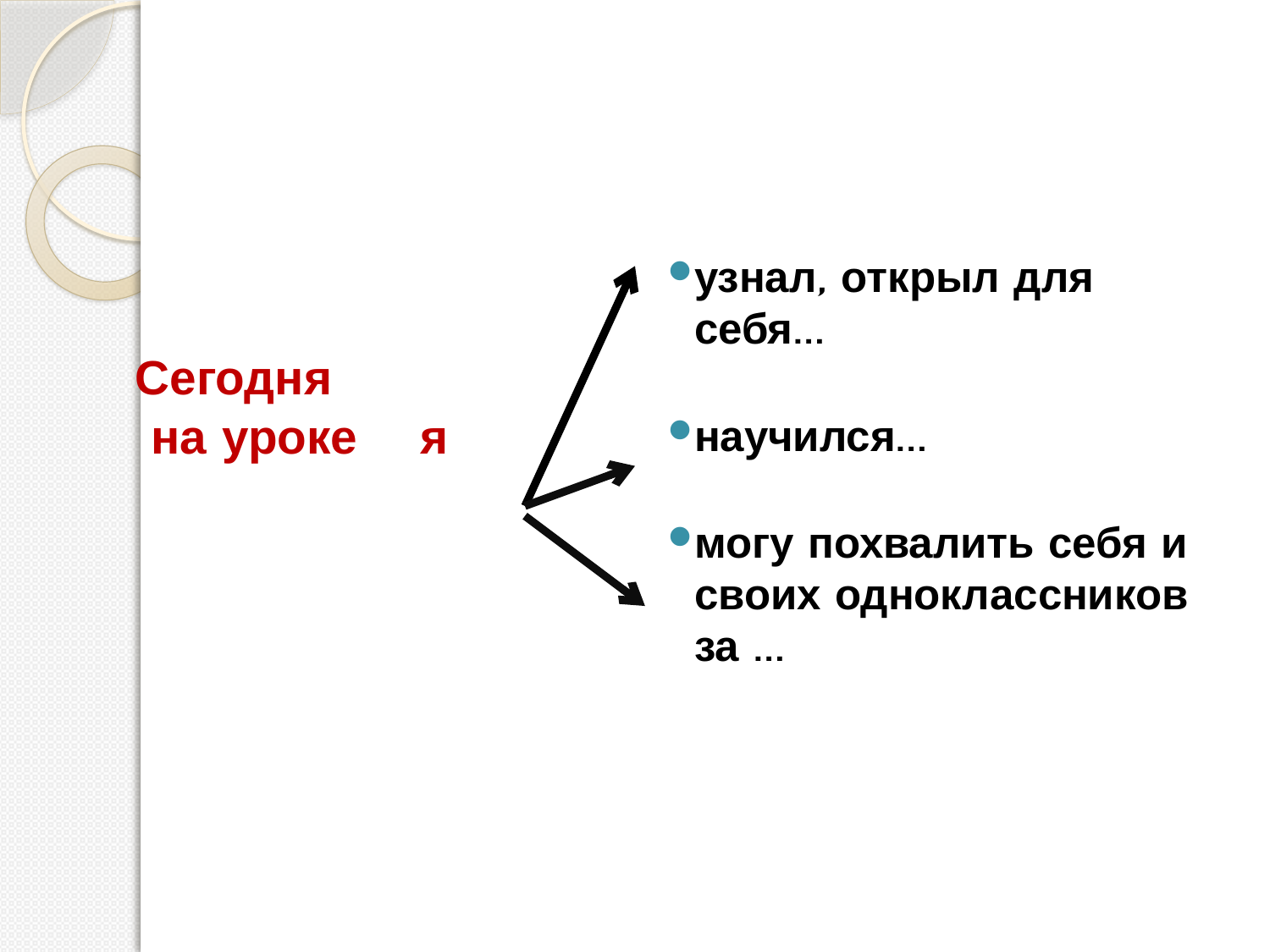

#

Сегодня
 на уроке    я

узнал, открыл для себя…

научился…

могу похвалить себя и своих одноклассников за …